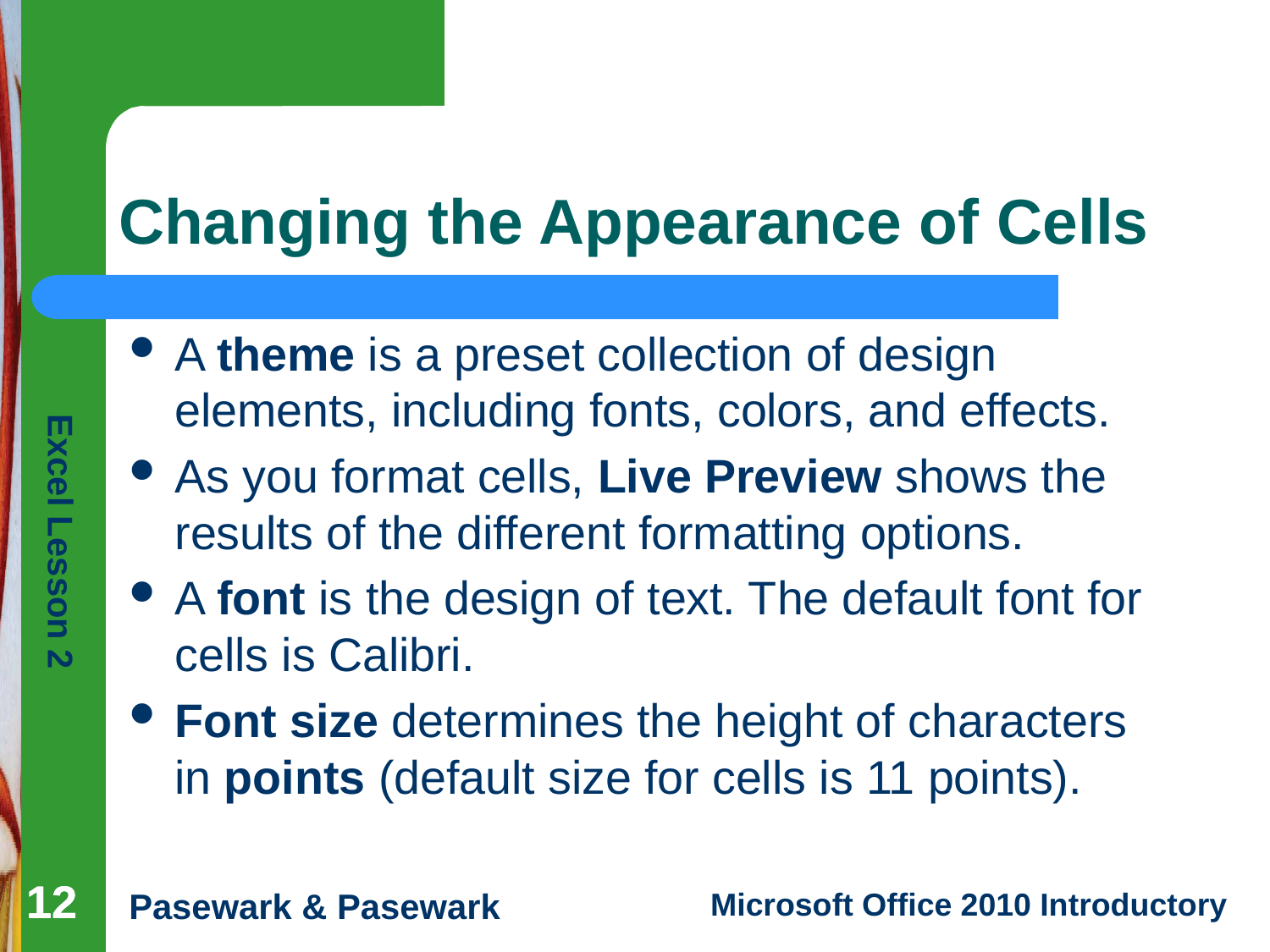

# Changing the Appearance of Cells
A theme is a preset collection of design elements, including fonts, colors, and effects.
As you format cells, Live Preview shows the results of the different formatting options.
A font is the design of text. The default font for cells is Calibri.
Font size determines the height of characters in points (default size for cells is 11 points).

12
12
12